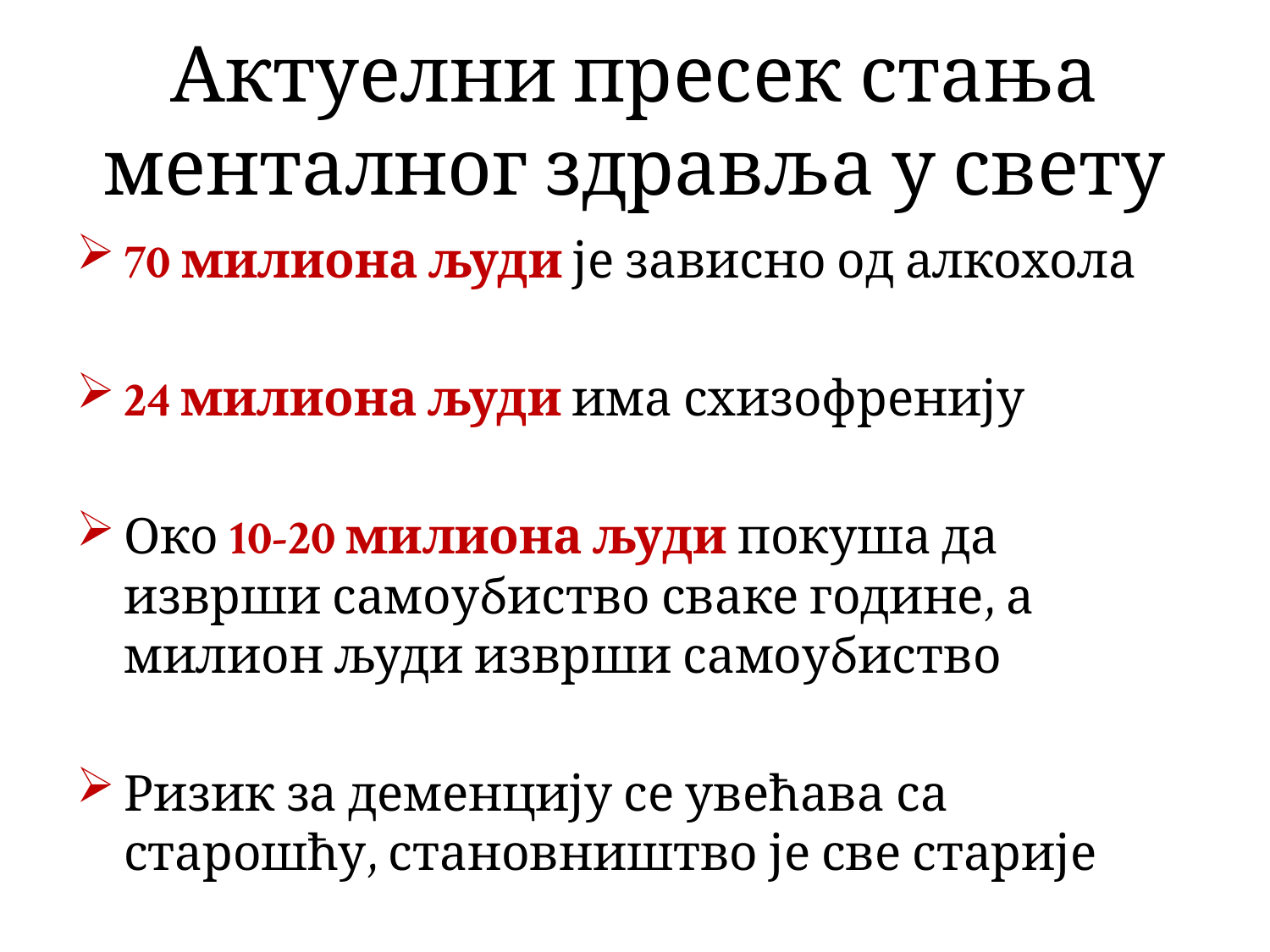

# Актуелни пресек стања менталног здравља у свету
70 милиона људи је зависно од алкохола

24 милиона људи има схизофренију

Око 10-20 милиона људи покуша да изврши самоубиство сваке године, а милион људи изврши самоубиство

Ризик за деменцију се увећава са старошћу, становништво је све старије